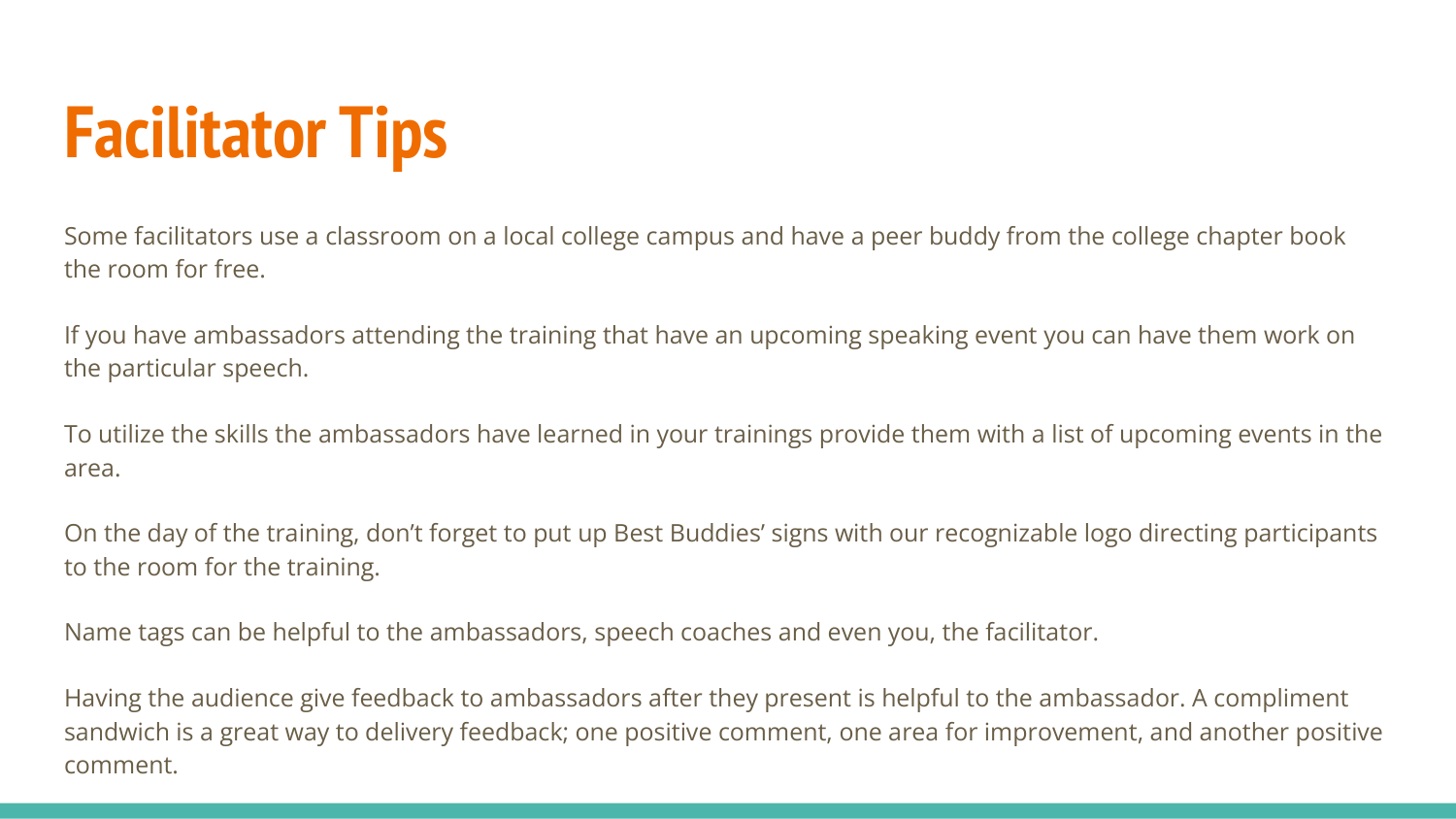

# Facilitator Tips
Some facilitators use a classroom on a local college campus and have a peer buddy from the college chapter book the room for free.
If you have ambassadors attending the training that have an upcoming speaking event you can have them work on the particular speech.
To utilize the skills the ambassadors have learned in your trainings provide them with a list of upcoming events in the area.
On the day of the training, don’t forget to put up Best Buddies’ signs with our recognizable logo directing participants to the room for the training.
Name tags can be helpful to the ambassadors, speech coaches and even you, the facilitator.
Having the audience give feedback to ambassadors after they present is helpful to the ambassador. A compliment sandwich is a great way to delivery feedback; one positive comment, one area for improvement, and another positive comment.